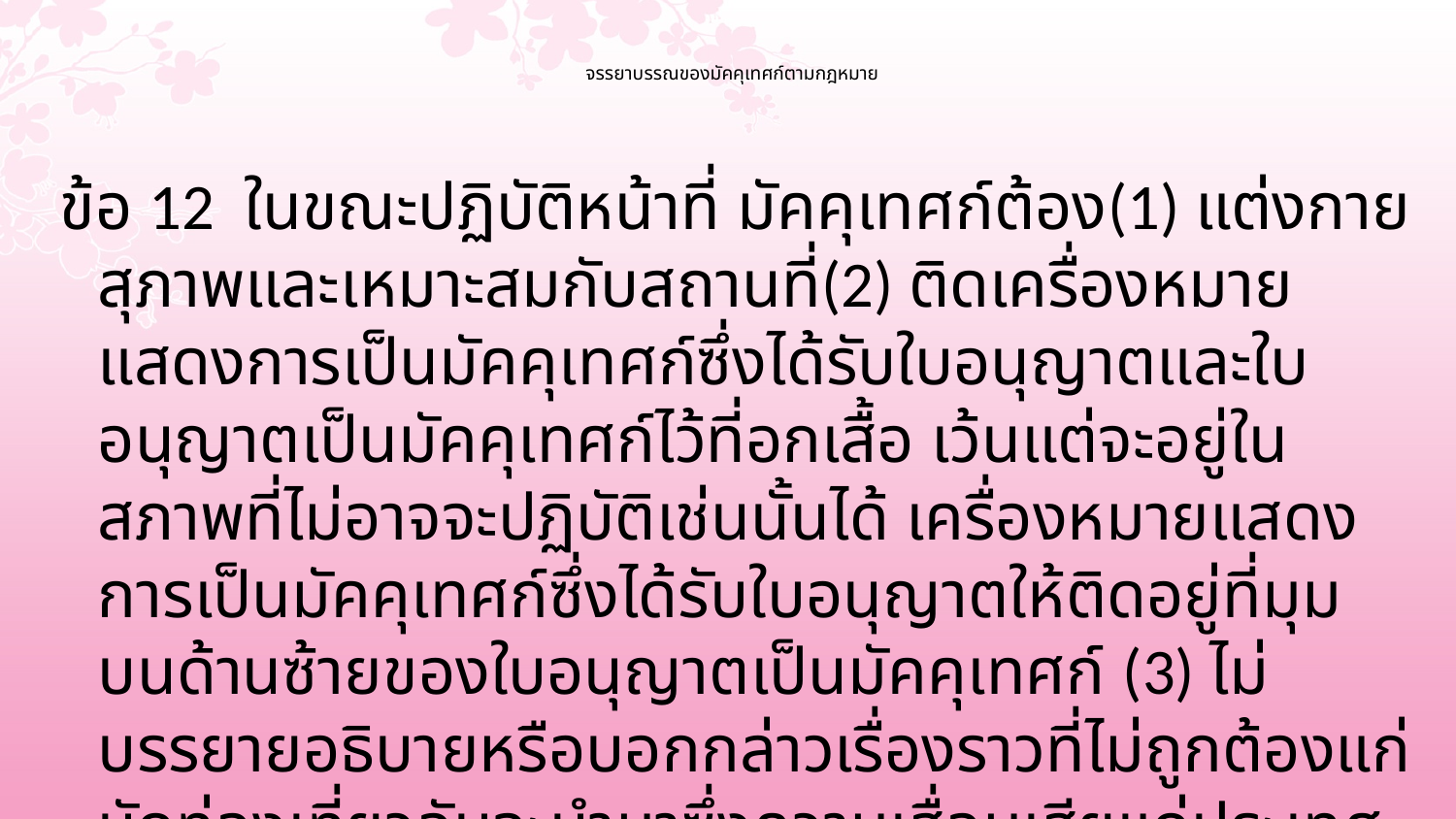

# จรรยาบรรณของมัคคุเทศก์ตามกฎหมาย
 ข้อ 12  ในขณะปฏิบัติหน้าที่ มัคคุเทศก์ต้อง(1) แต่งกายสุภาพและเหมาะสมกับสถานที่(2) ติดเครื่องหมายแสดงการเป็นมัคคุเทศก์ซึ่งได้รับใบอนุญาตและใบอนุญาตเป็นมัคคุเทศก์ไว้ที่อกเสื้อ เว้นแต่จะอยู่ในสภาพที่ไม่อาจจะปฏิบัติเช่นนั้นได้ เครื่องหมายแสดงการเป็นมัคคุเทศก์ซึ่งได้รับใบอนุญาตให้ติดอยู่ที่มุมบนด้านซ้ายของใบอนุญาตเป็นมัคคุเทศก์ (3) ไม่บรรยายอธิบายหรือบอกกล่าวเรื่องราวที่ไม่ถูกต้องแก่นักท่องเที่ยวอันจะนำมาซึ่งความเสื่อมเสียแก่ประเทศชาติและอุตสาหกรรมท่องเที่ยวของประเทศ